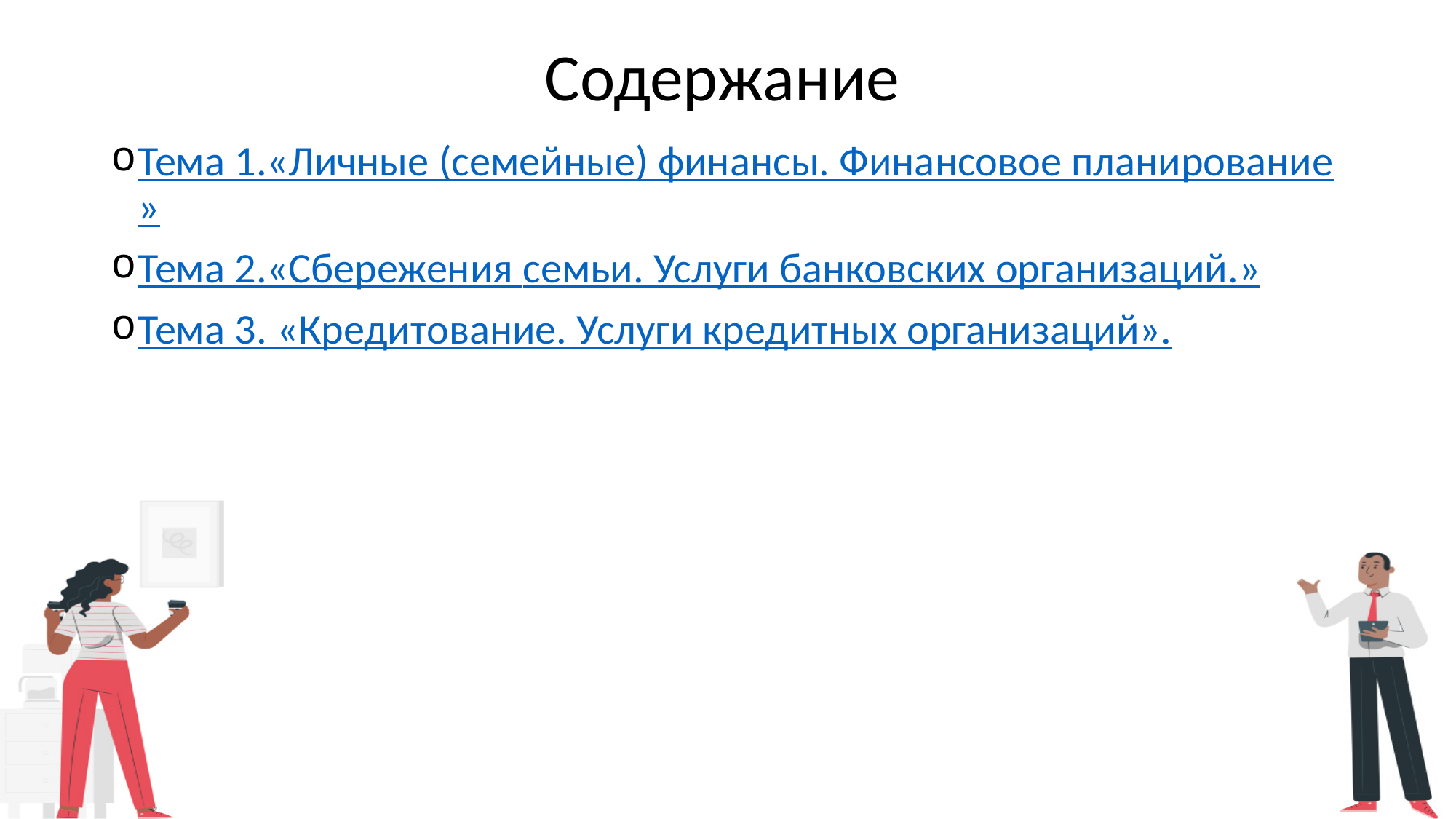

# Содержание
Тема 1.«Личные (семейные) финансы. Финансовое планирование»
Тема 2.«Сбережения семьи. Услуги банковских организаций.»
Тема 3. «Кредитование. Услуги кредитных организаций».